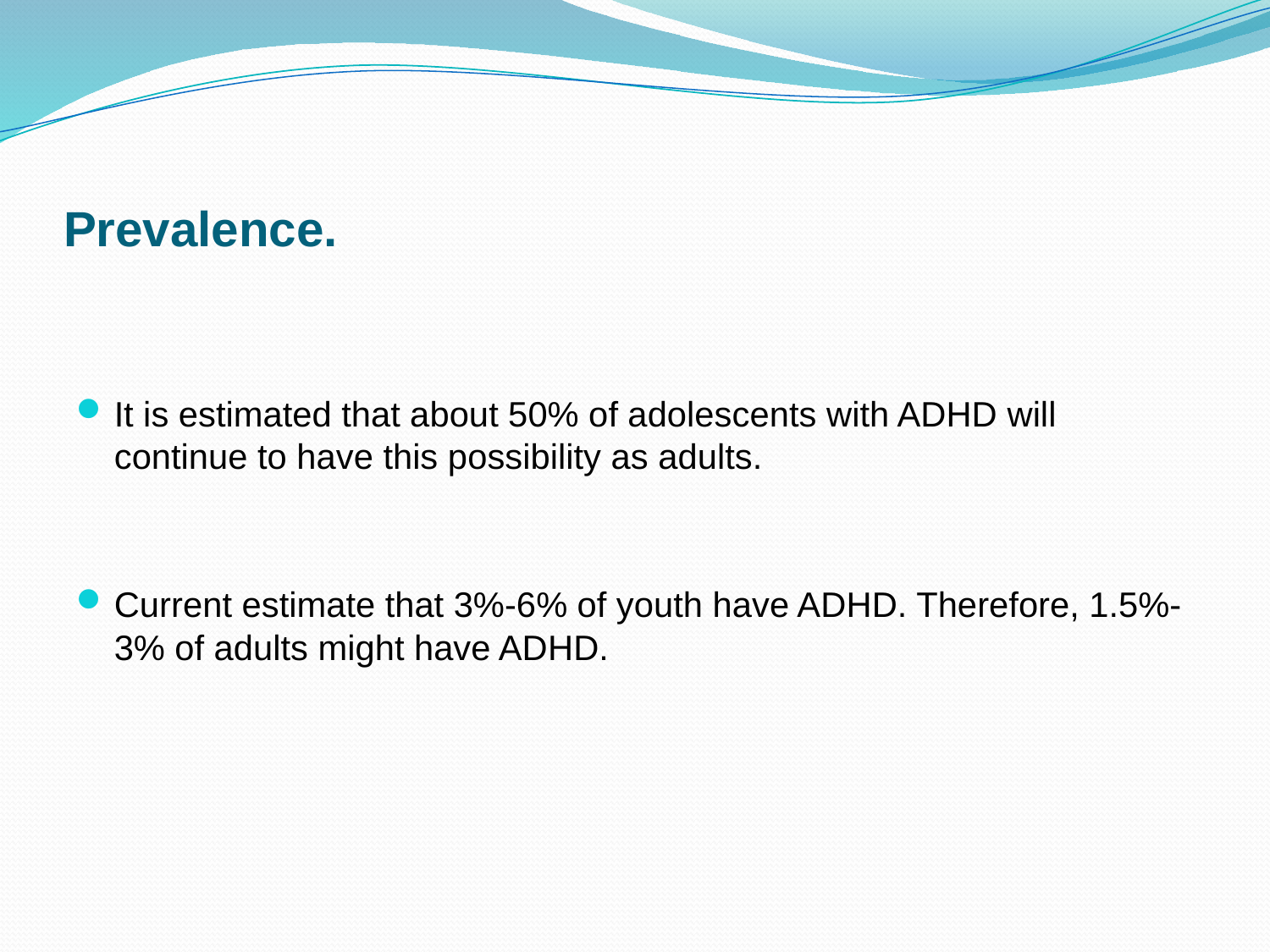

# Prevalence.

It is estimated that about 50% of adolescents with ADHD will continue to have this possibility as adults.

Current estimate that 3%-6% of youth have ADHD. Therefore, 1.5%-3% of adults might have ADHD.